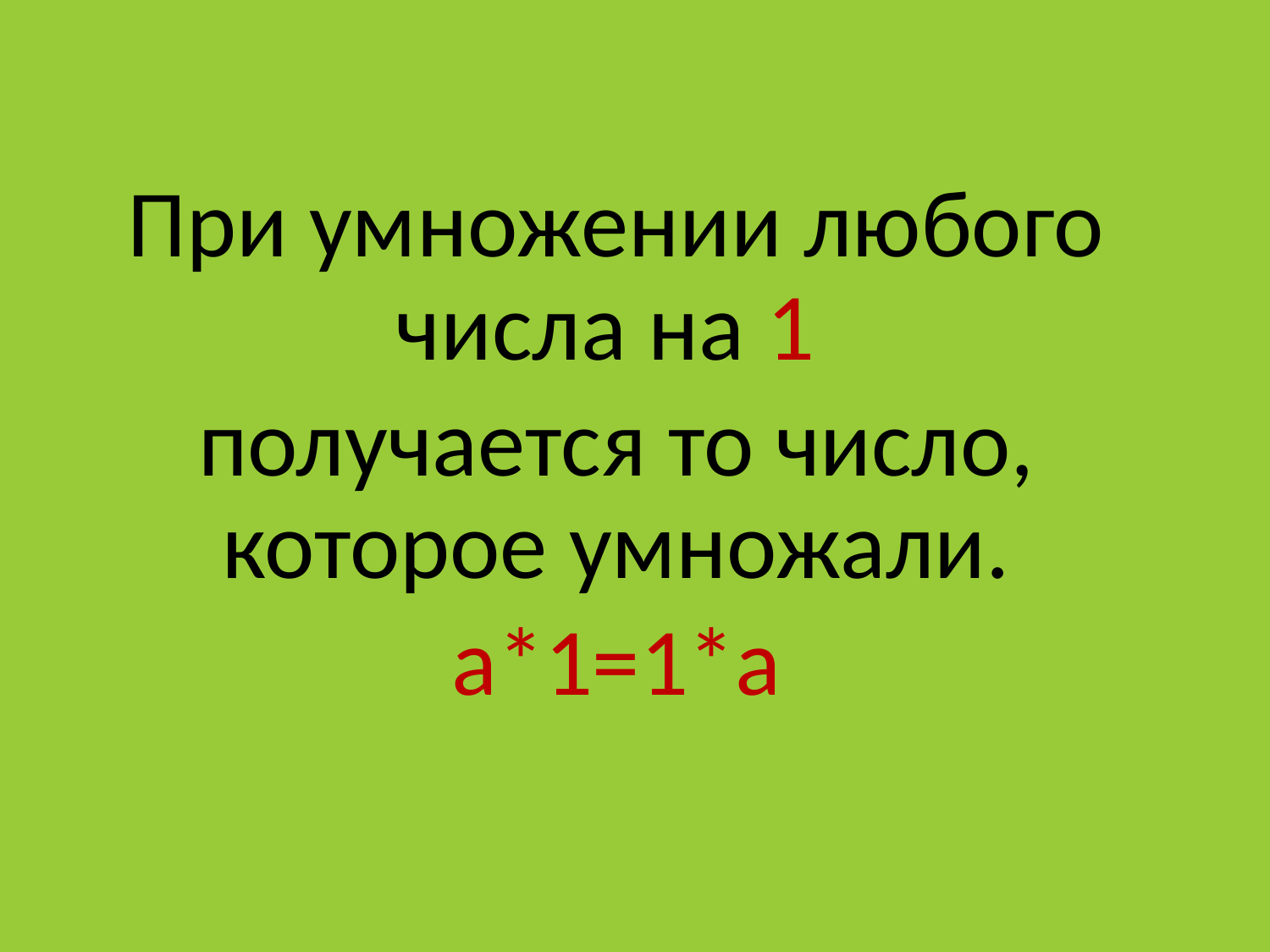

При умножении любого числа на 1
получается то число, которое умножали.
a*1=1*a